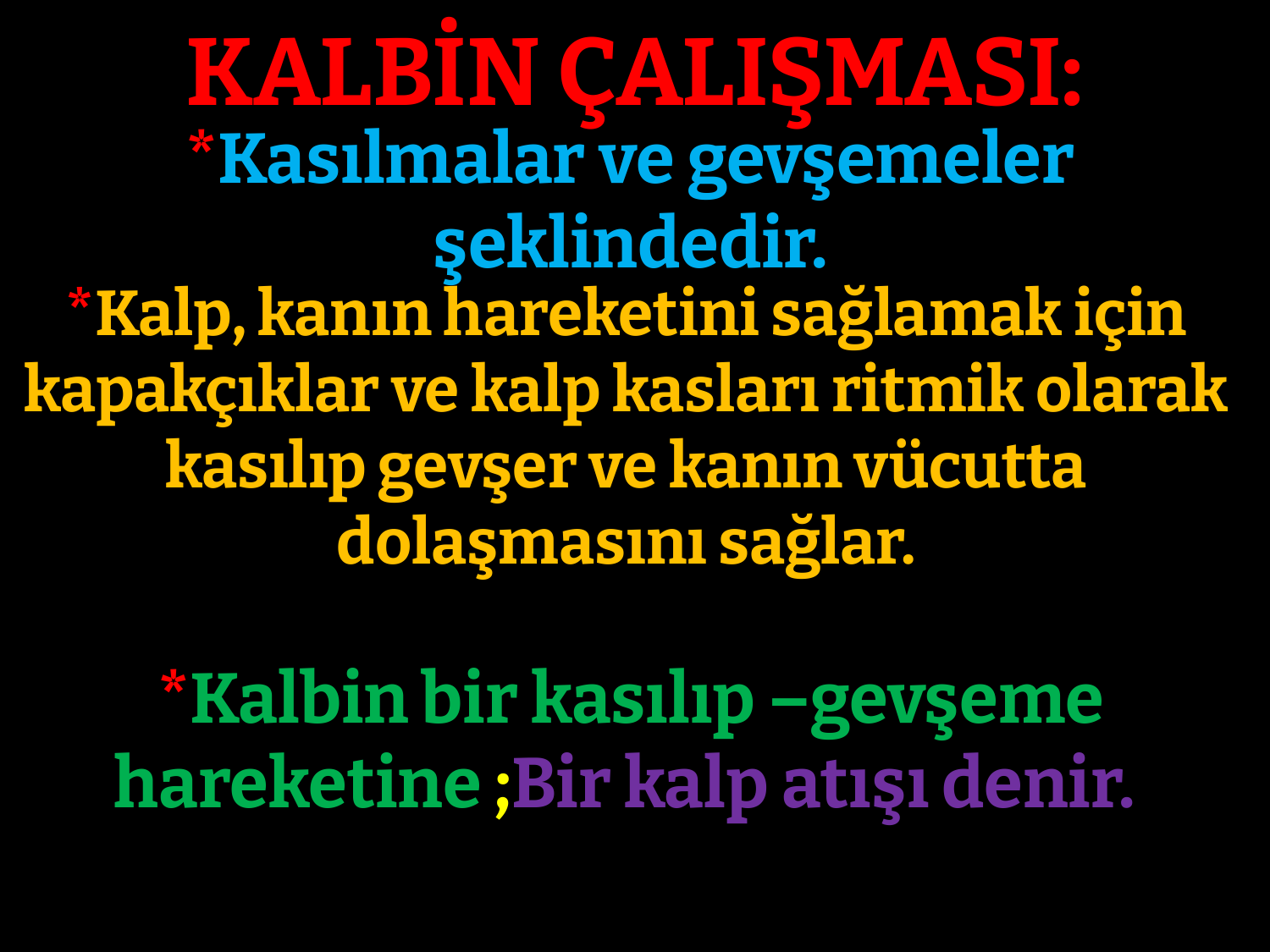

KALBİN ÇALIŞMASI:
*Kasılmalar ve gevşemeler şeklindedir.

*Kalp, kanın hareketini sağlamak için kapakçıklar ve kalp kasları ritmik olarak kasılıp gevşer ve kanın vücutta dolaşmasını sağlar.
#
*Kalbin bir kasılıp –gevşeme hareketine ;Bir kalp atışı denir.